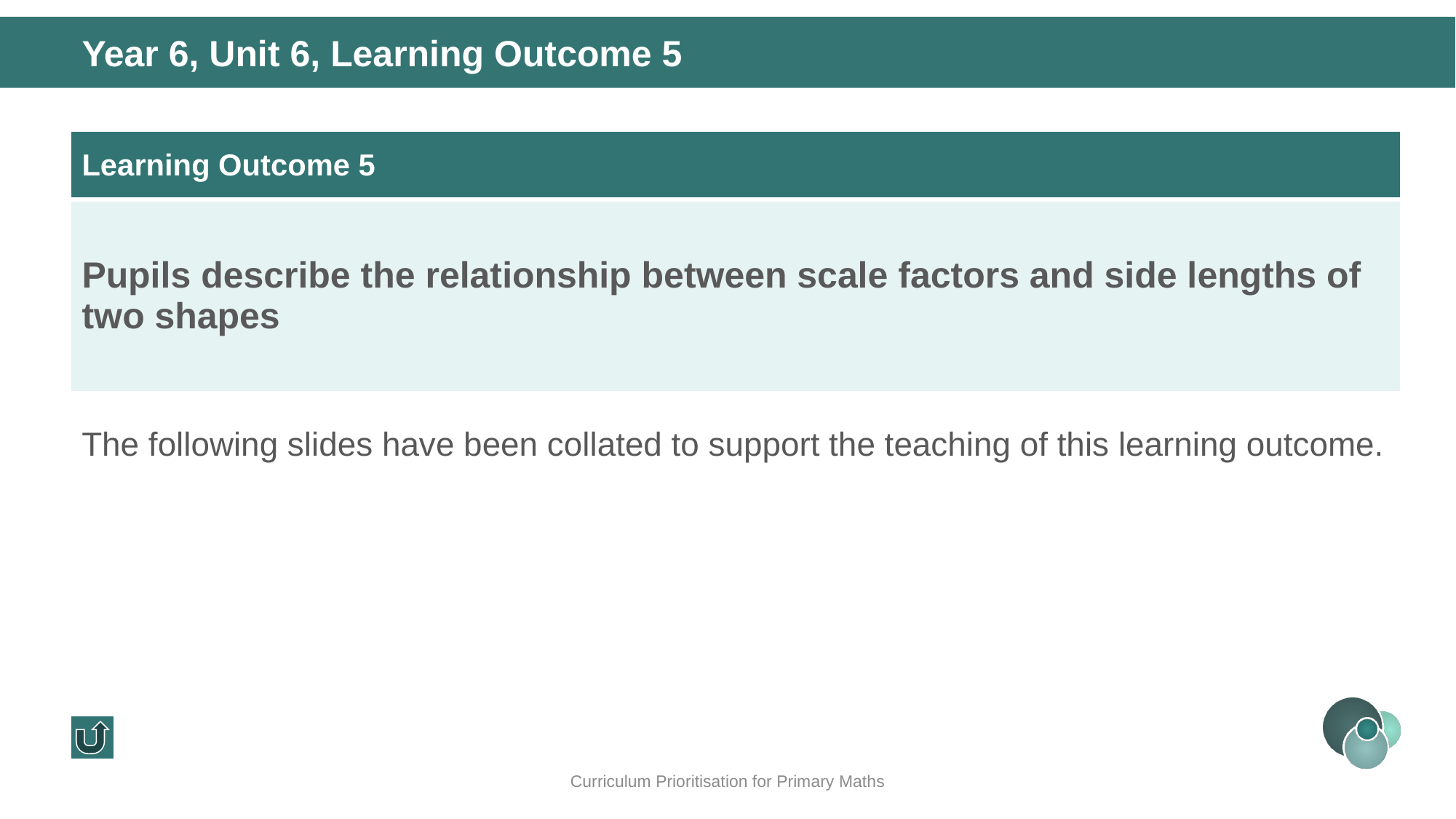

Year 6, Unit 6, Learning Outcome 5
| Learning Outcome 5 |
| --- |
| Pupils describe the relationship between scale factors and side lengths of two shapes |
The following slides have been collated to support the teaching of this learning outcome.

Curriculum Prioritisation for Primary Maths